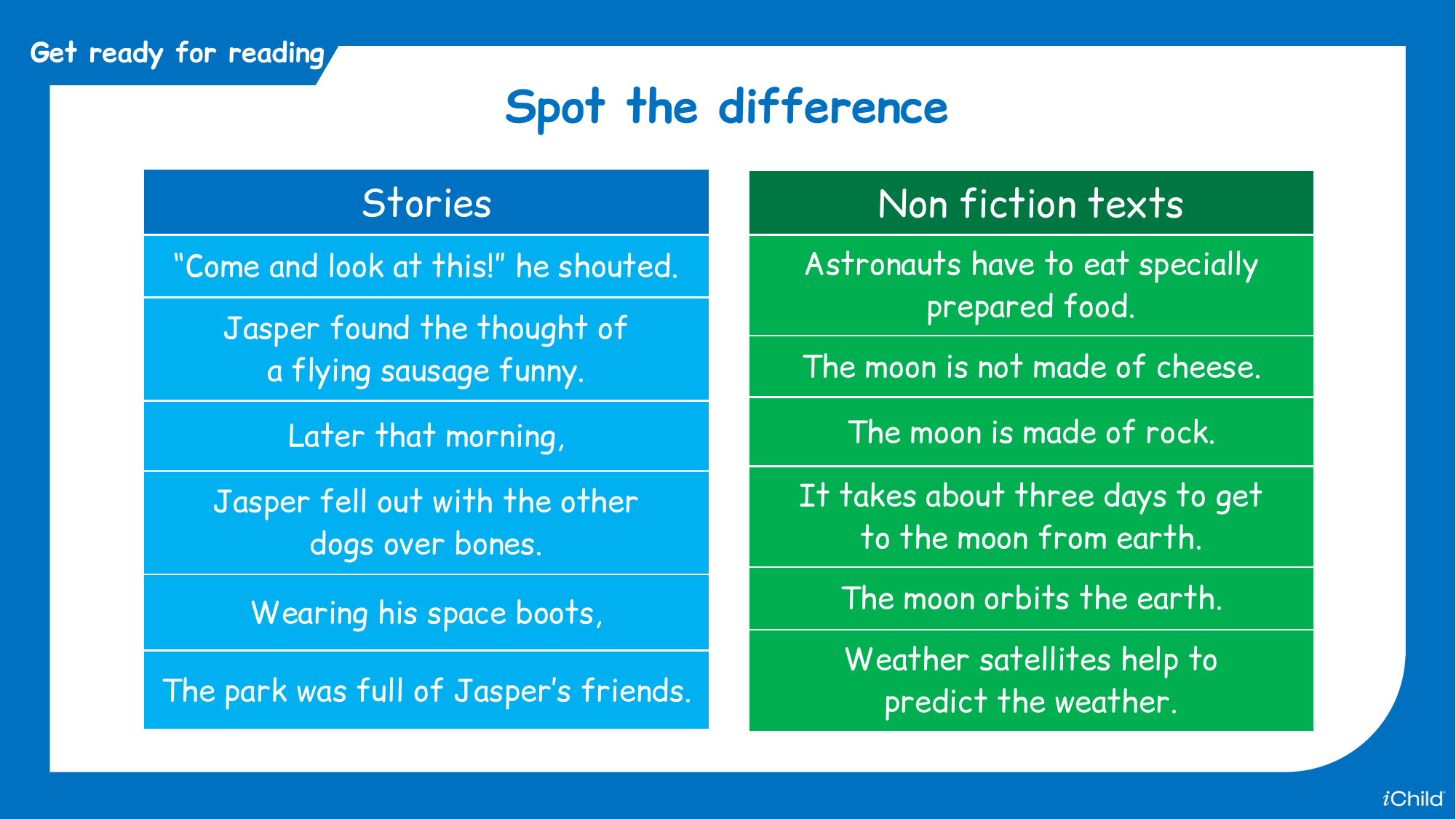

Get ready for reading
Spot the difference
| Stories |
| --- |
| “Come and look at this!” he shouted. |
| Jasper found the thought of a flying sausage funny. |
| Later that morning, |
| Jasper fell out with the other dogs over bones. |
| Wearing his space boots, |
| The park was full of Jasper’s friends. |
| Non fiction texts |
| --- |
| Astronauts have to eat specially prepared food. |
| The moon is not made of cheese. |
| The moon is made of rock. |
| It takes about three days to get to the moon from earth. |
| The moon orbits the earth. |
| Weather satellites help to predict the weather. |